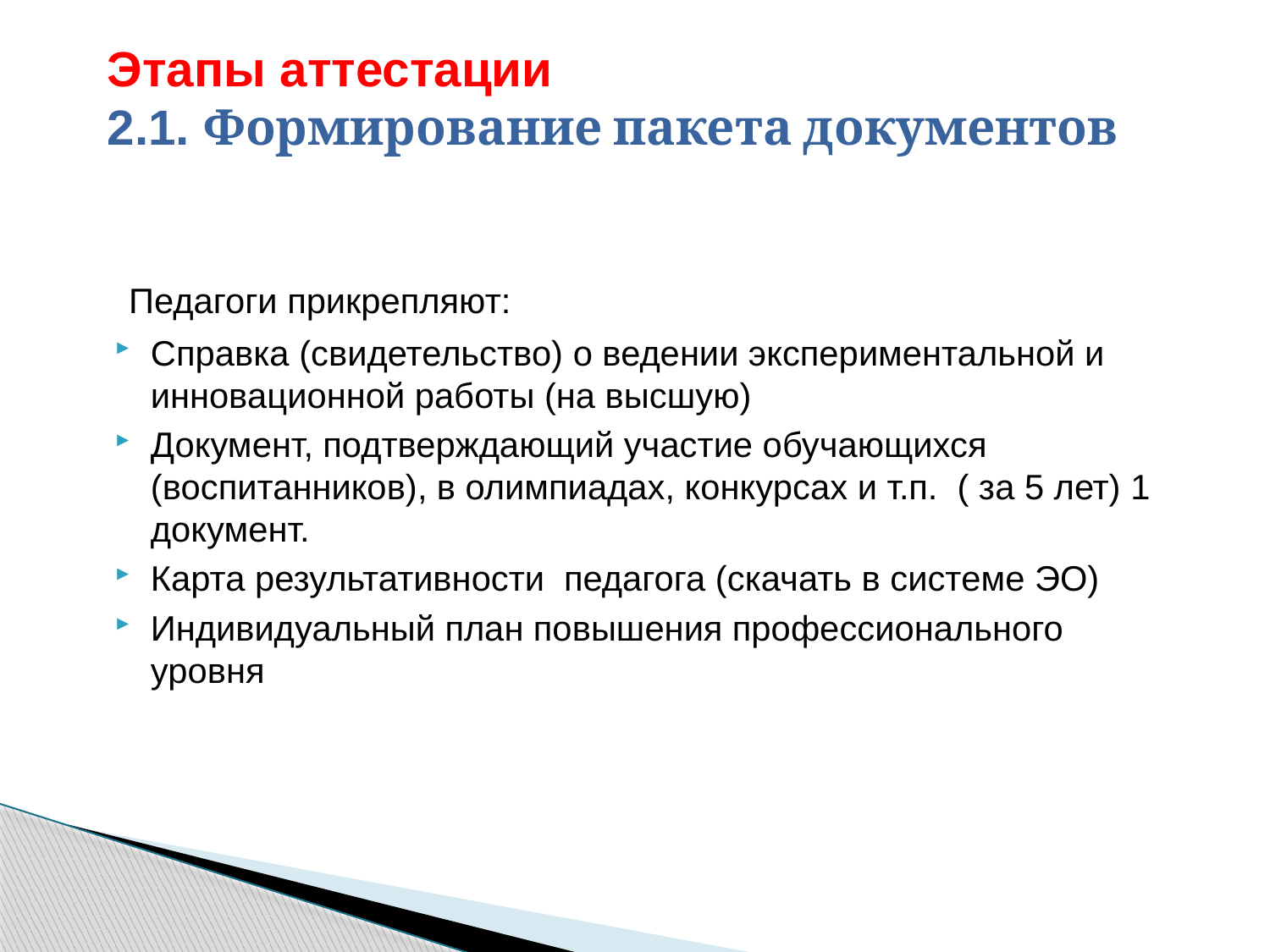

# Этапы аттестации 2.1. Формирование пакета документов
 Педагоги прикрепляют:
Справка (свидетельство) о ведении экспериментальной и инновационной работы (на высшую)
Документ, подтверждающий участие обучающихся (воспитанников), в олимпиадах, конкурсах и т.п.  ( за 5 лет) 1 документ.
Карта результативности  педагога (скачать в системе ЭО)
Индивидуальный план повышения профессионального уровня